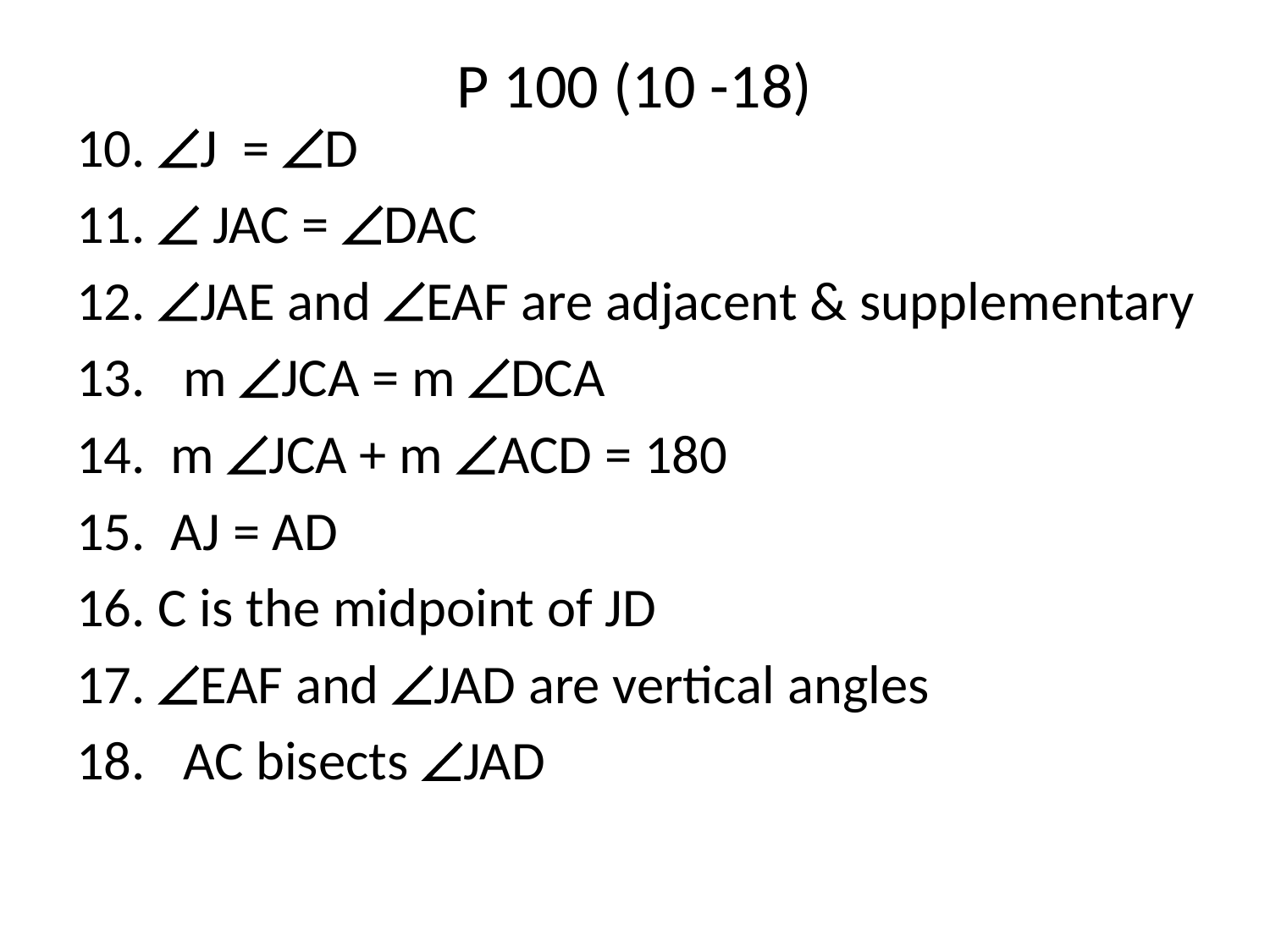

# P 100 (10 -18)
 ∠J  = ∠D
 ∠ JAC = ∠DAC
 ∠JAE and ∠EAF are adjacent & supplementary
   m ∠JCA = m ∠DCA
  m ∠JCA + m ∠ACD = 180
  AJ = AD
 C is the midpoint of JD
 ∠EAF and ∠JAD are vertical angles
   AC bisects ∠JAD